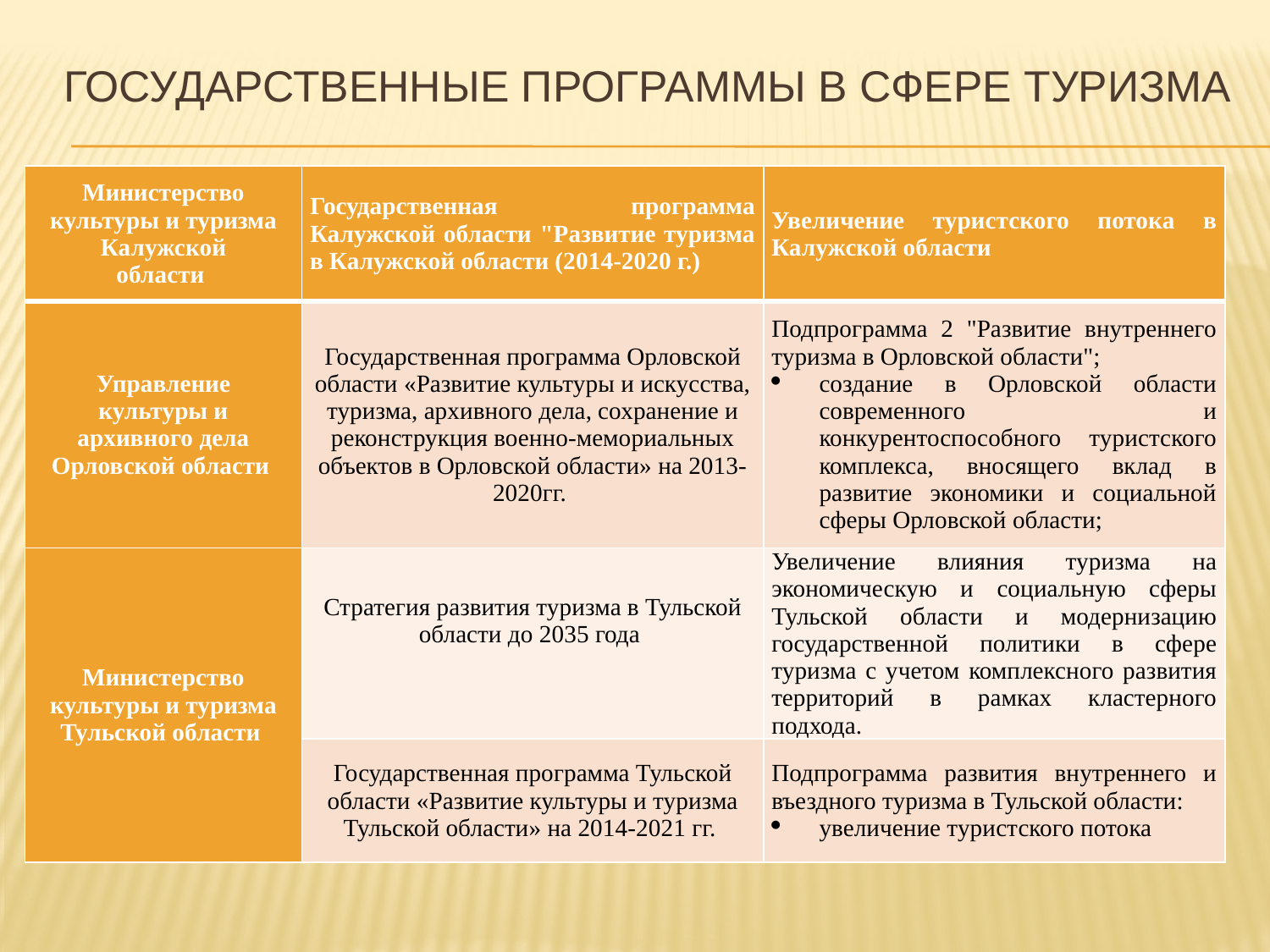

# Государственные программы в сфере туризма
| Министерство культуры и туризма Калужской области | Государственная программа Калужской области "Развитие туризма в Калужской области (2014-2020 г.) | Увеличение туристского потока в Калужской области |
| --- | --- | --- |
| Управление культуры и архивного дела Орловской области | Государственная программа Орловской области «Развитие культуры и искусства, туризма, архивного дела, сохранение и реконструкция военно-мемориальных объектов в Орловской области» на 2013-2020гг. | Подпрограмма 2 "Развитие внутреннего туризма в Орловской области"; создание в Орловской области современного и конкурентоспособного туристского комплекса, вносящего вклад в развитие экономики и социальной сферы Орловской области; |
| Министерство культуры и туризма Тульской области | Стратегия развития туризма в Тульской области до 2035 года | Увеличение влияния туризма на экономическую и социальную сферы Тульской области и модернизацию государственной политики в сфере туризма с учетом комплексного развития территорий в рамках кластерного подхода. |
|  | Государственная программа Тульской области «Развитие культуры и туризма Тульской области» на 2014-2021 гг. | Подпрограмма развития внутреннего и въездного туризма в Тульской области: увеличение туристского потока |